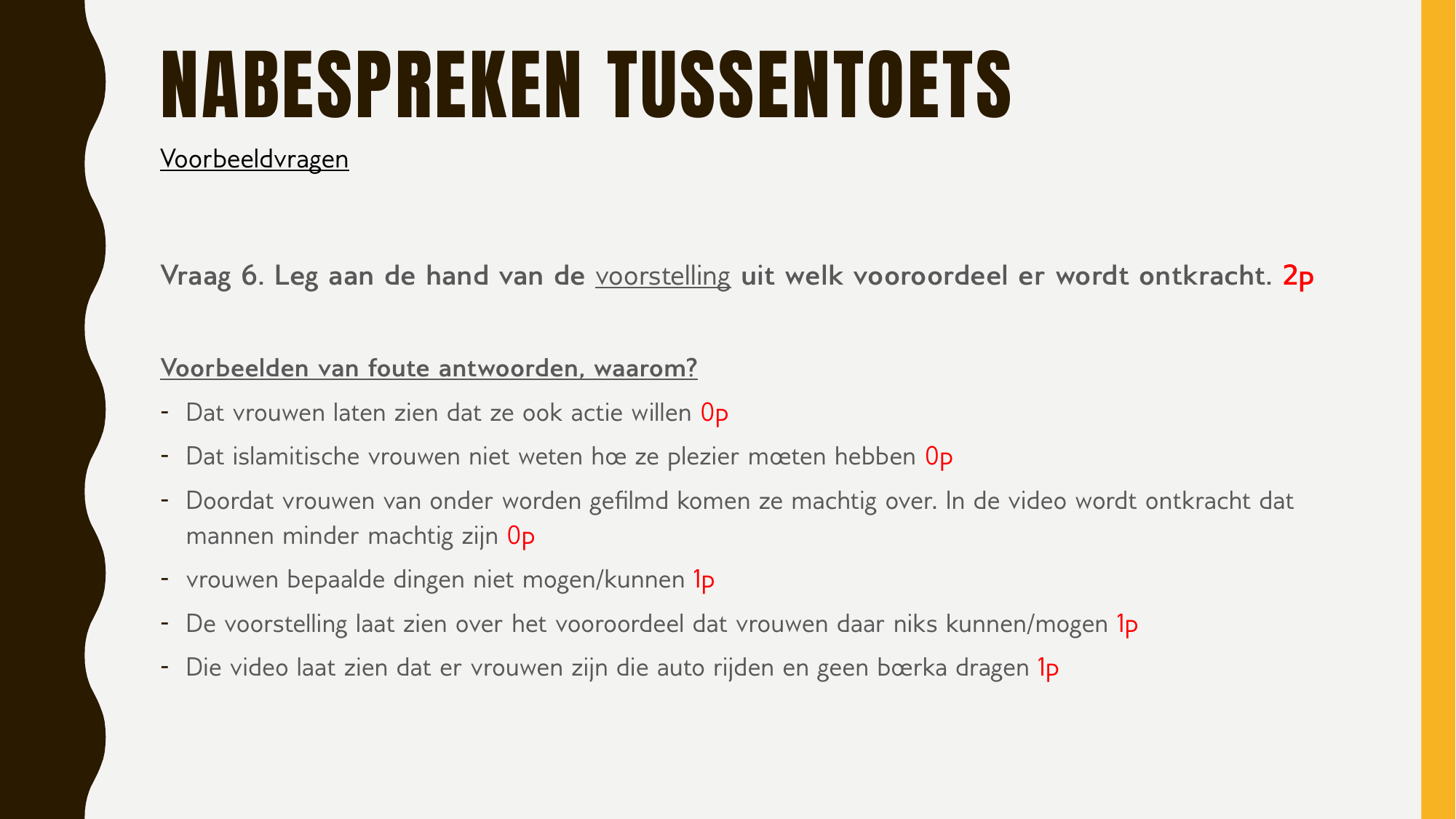

# Nabespreken tussentoets
Voorbeeldvragen

Vraag 6. Leg aan de hand van de voorstelling uit welk vooroordeel er wordt ontkracht. 2p

Voorbeelden van foute antwoorden, waarom?
Dat vrouwen laten zien dat ze ook actie willen 0p
Dat islamitische vrouwen niet weten hoe ze plezier moeten hebben 0p
Doordat vrouwen van onder worden gefilmd komen ze machtig over. In de video wordt ontkracht dat mannen minder machtig zijn 0p
vrouwen bepaalde dingen niet mogen/kunnen 1p
De voorstelling laat zien over het vooroordeel dat vrouwen daar niks kunnen/mogen 1p
Die video laat zien dat er vrouwen zijn die auto rijden en geen boerka dragen 1p